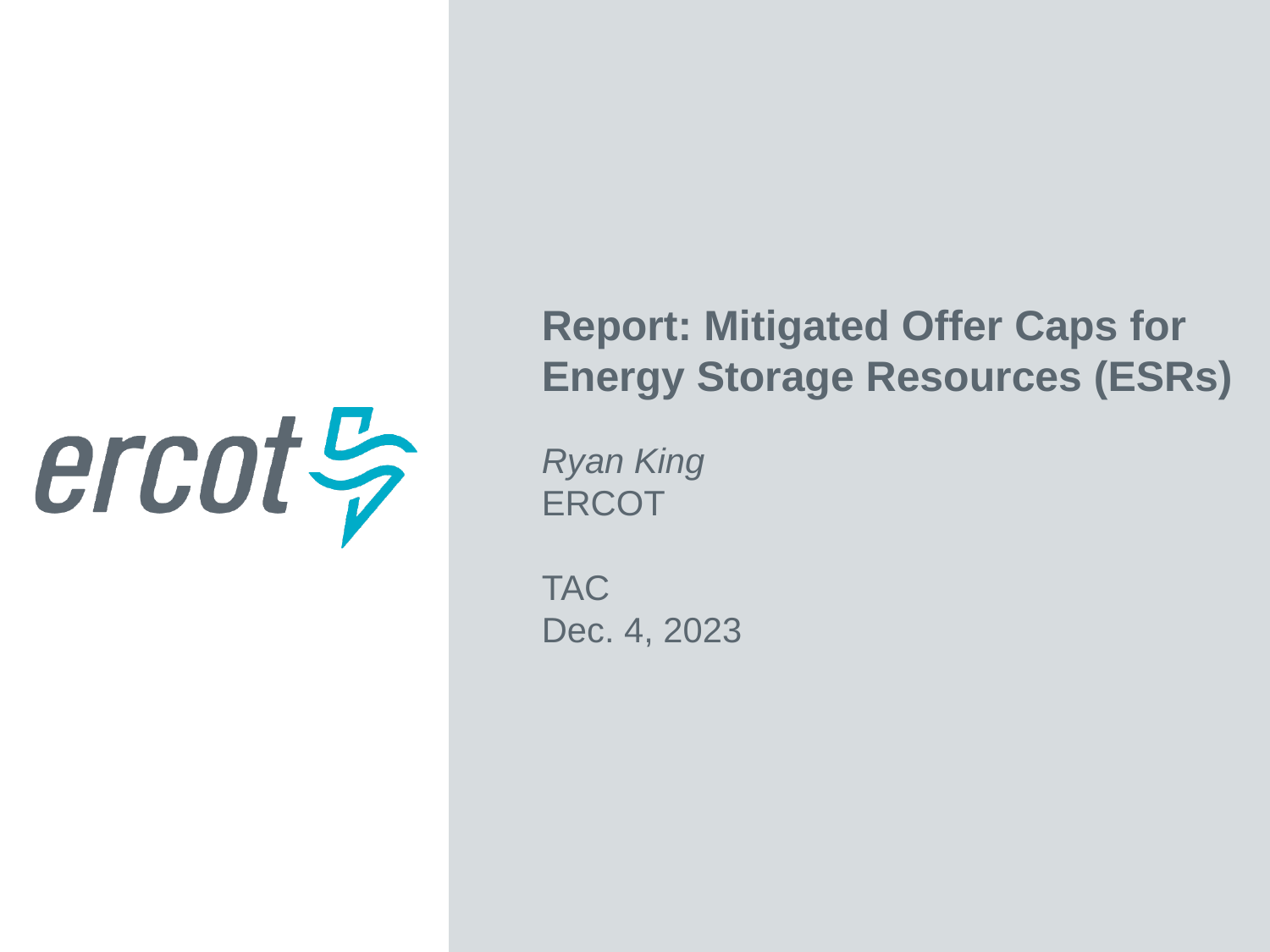

Report: Mitigated Offer Caps for Energy Storage Resources (ESRs)

Ryan King
ERCOT

TAC
Dec. 4, 2023